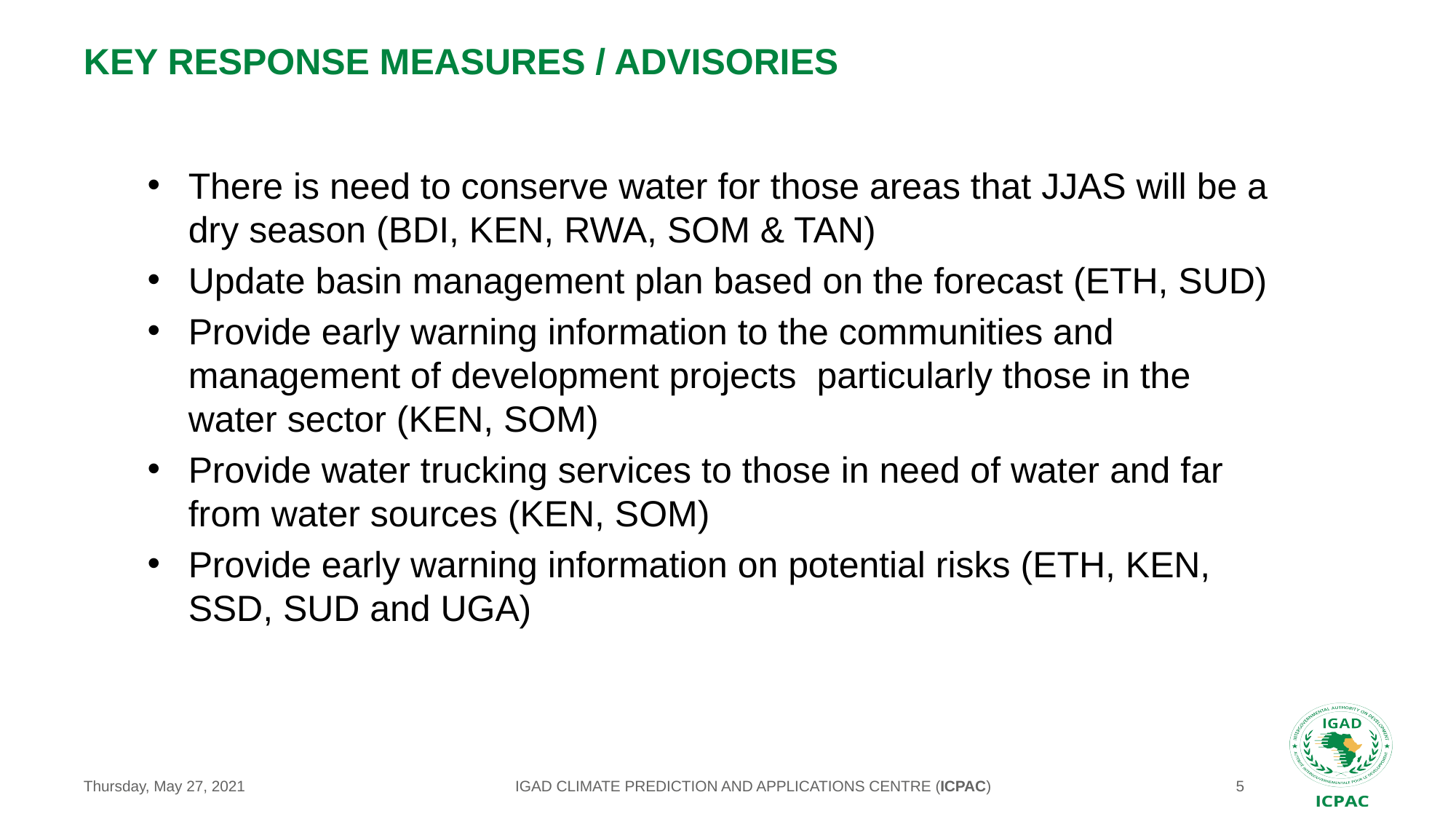

# KEY RESPONSE MEASURES / ADVISORIES
There is need to conserve water for those areas that JJAS will be a dry season (BDI, KEN, RWA, SOM & TAN)
Update basin management plan based on the forecast (ETH, SUD)
Provide early warning information to the communities and management of development projects  particularly those in the water sector (KEN, SOM)
Provide water trucking services to those in need of water and far from water sources (KEN, SOM)
Provide early warning information on potential risks (ETH, KEN, SSD, SUD and UGA)

IGAD CLIMATE PREDICTION AND APPLICATIONS CENTRE (ICPAC)
Thursday, May 27, 2021
5